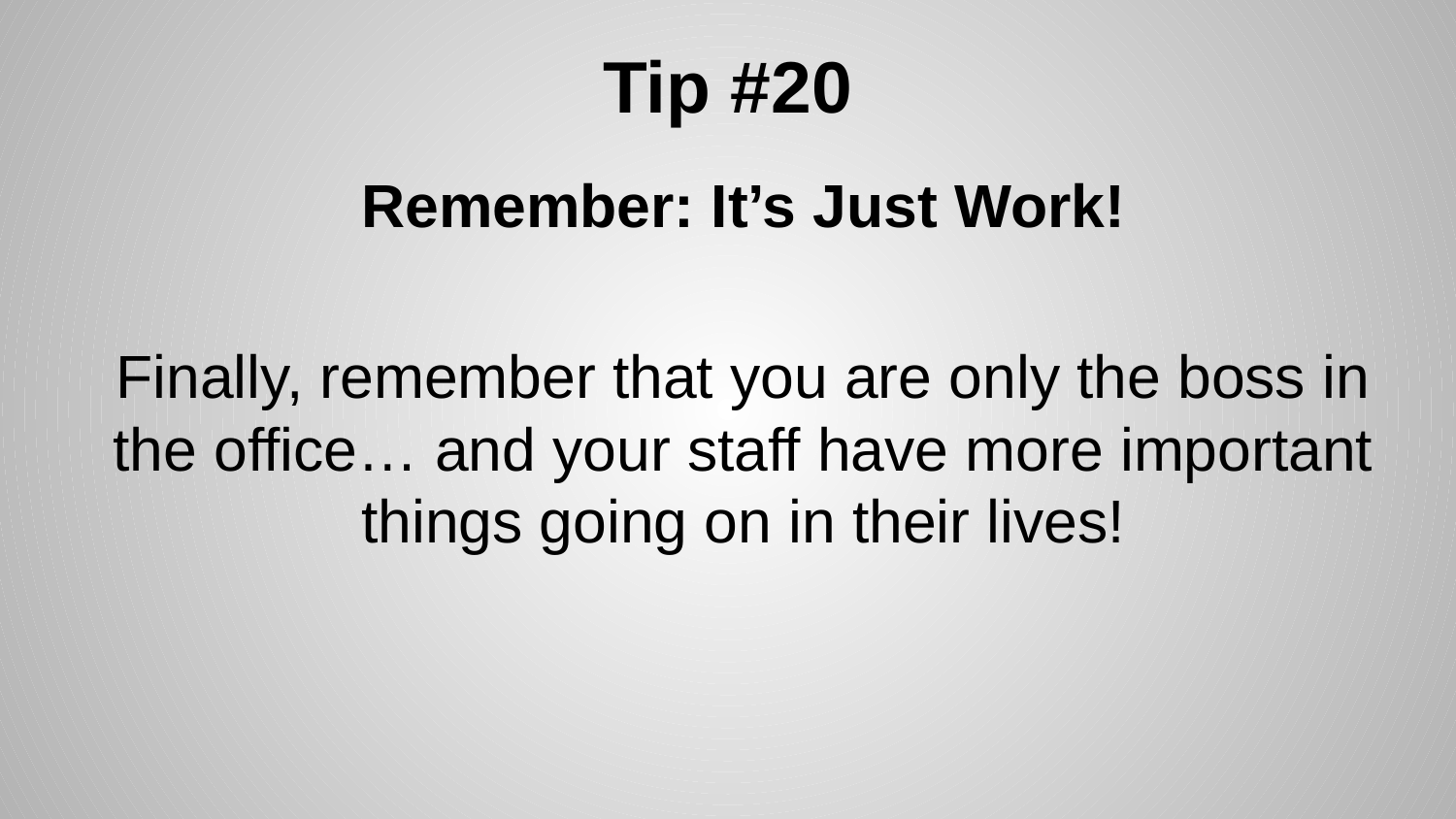

# Tip #20

Remember: It’s Just Work!

Finally, remember that you are only the boss in the office… and your staff have more important things going on in their lives!